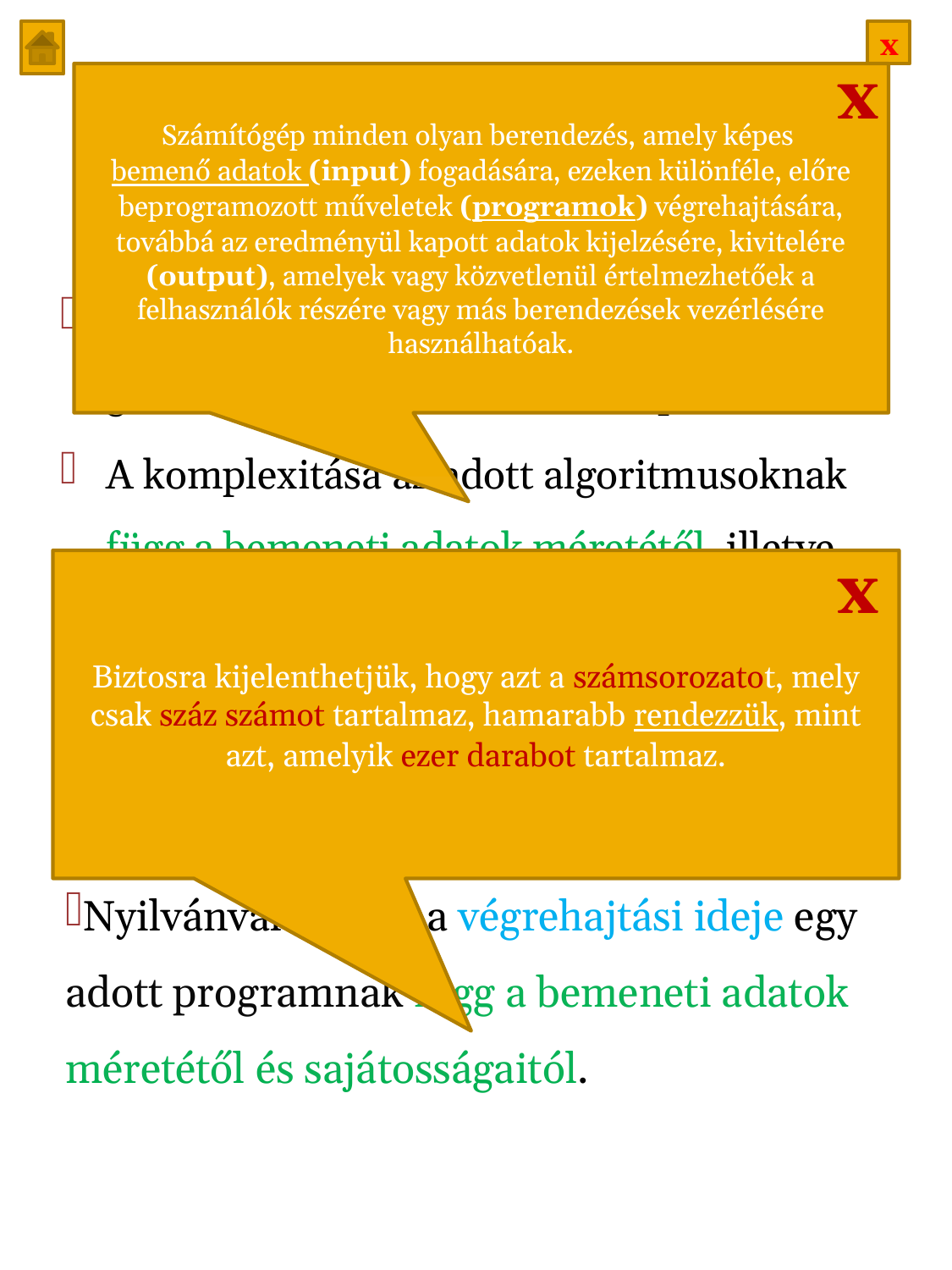

x
# I.1. A komplexitás vizsgálása
Számítógép minden olyan berendezés, amely képes bemenő adatok (input) fogadására, ezeken különféle, előre beprogramozott műveletek (programok) végrehajtására, továbbá az eredményül kapott adatok kijelzésére, kivitelére (output), amelyek vagy közvetlenül értelmezhetőek a felhasználók részére vagy más berendezések vezérlésére használhatóak.
Ebben a fejezetben bemutatom a gráfelméleti algoritmusok komplexitását.
A komplexitása az adott algoritmusoknak függ a bemeneti adatok méretétől, illetve bemutatom majd az átlagos és legrosszabb eseteket és az ezekhez kötődő fogalmakat, valamint a komplexitás fogalmát is megismertetem részletesen.

x
Biztosra kijelenthetjük, hogy azt a számsorozatot, mely csak száz számot tartalmaz, hamarabb rendezzük, mint azt, amelyik ezer darabot tartalmaz.
Nyilvánvaló, hogy a végrehajtási ideje egy adott programnak függ a bemeneti adatok méretétől és sajátosságaitól.